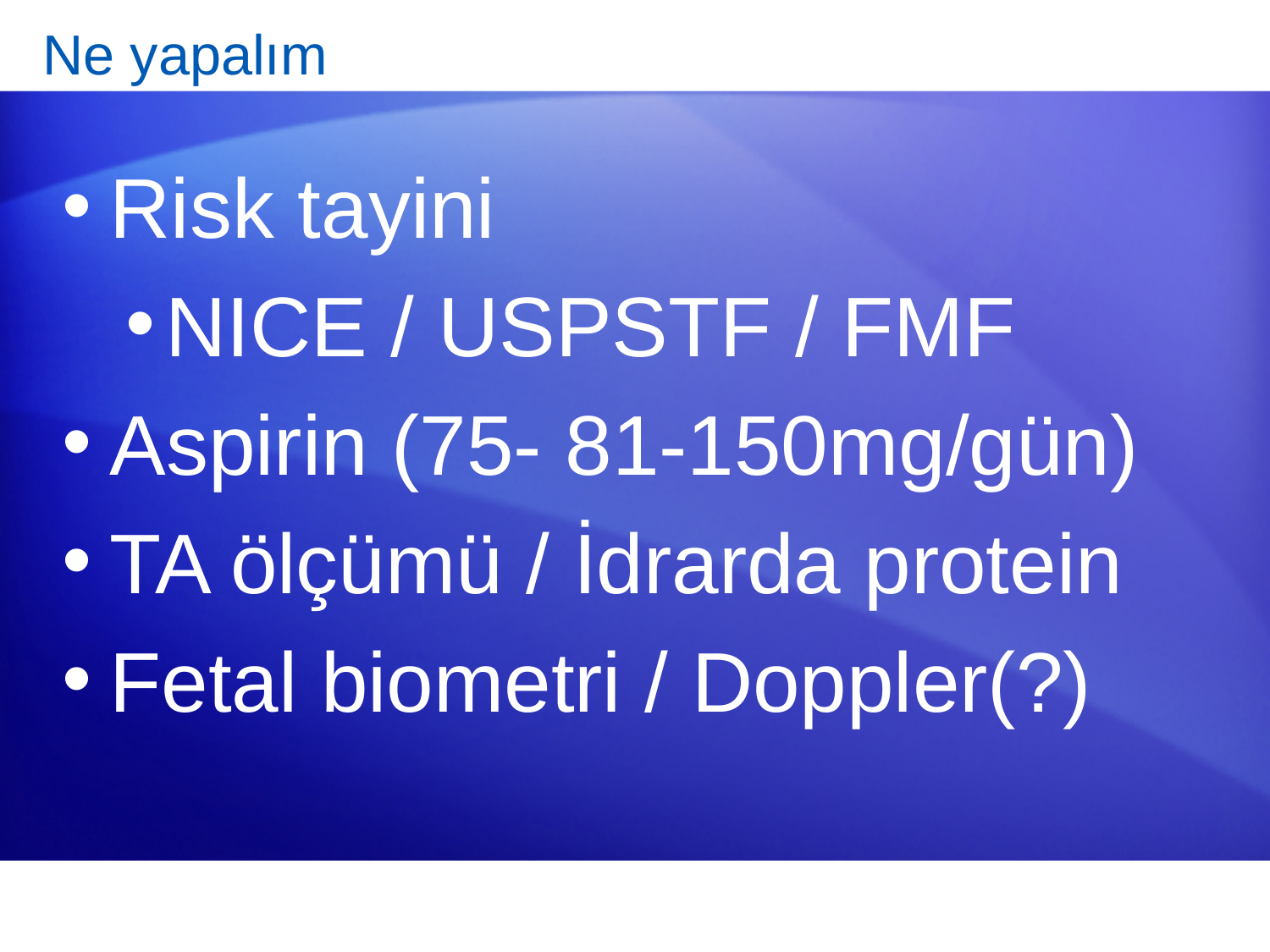

# Ne yapalım
Risk tayini
NICE / USPSTF / FMF
Aspirin (75- 81-150mg/gün)
TA ölçümü / İdrarda protein
Fetal biometri / Doppler(?)